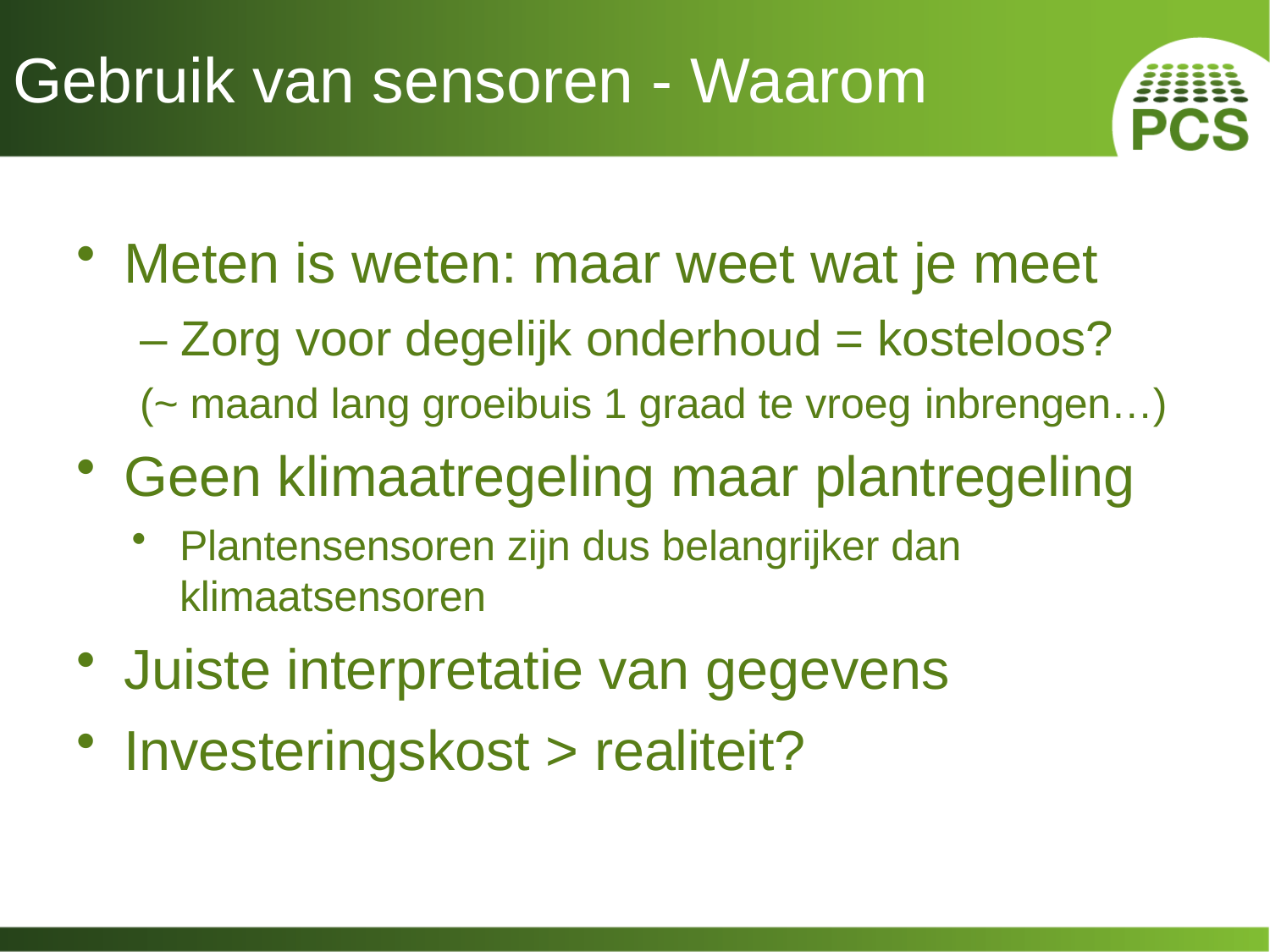

# Gebruik van sensoren - Waarom
Meten is weten: maar weet wat je meet
– Zorg voor degelijk onderhoud = kosteloos?
(~ maand lang groeibuis 1 graad te vroeg inbrengen…)
Geen klimaatregeling maar plantregeling
Plantensensoren zijn dus belangrijker dan
klimaatsensoren
Juiste interpretatie van gegevens
Investeringskost > realiteit?